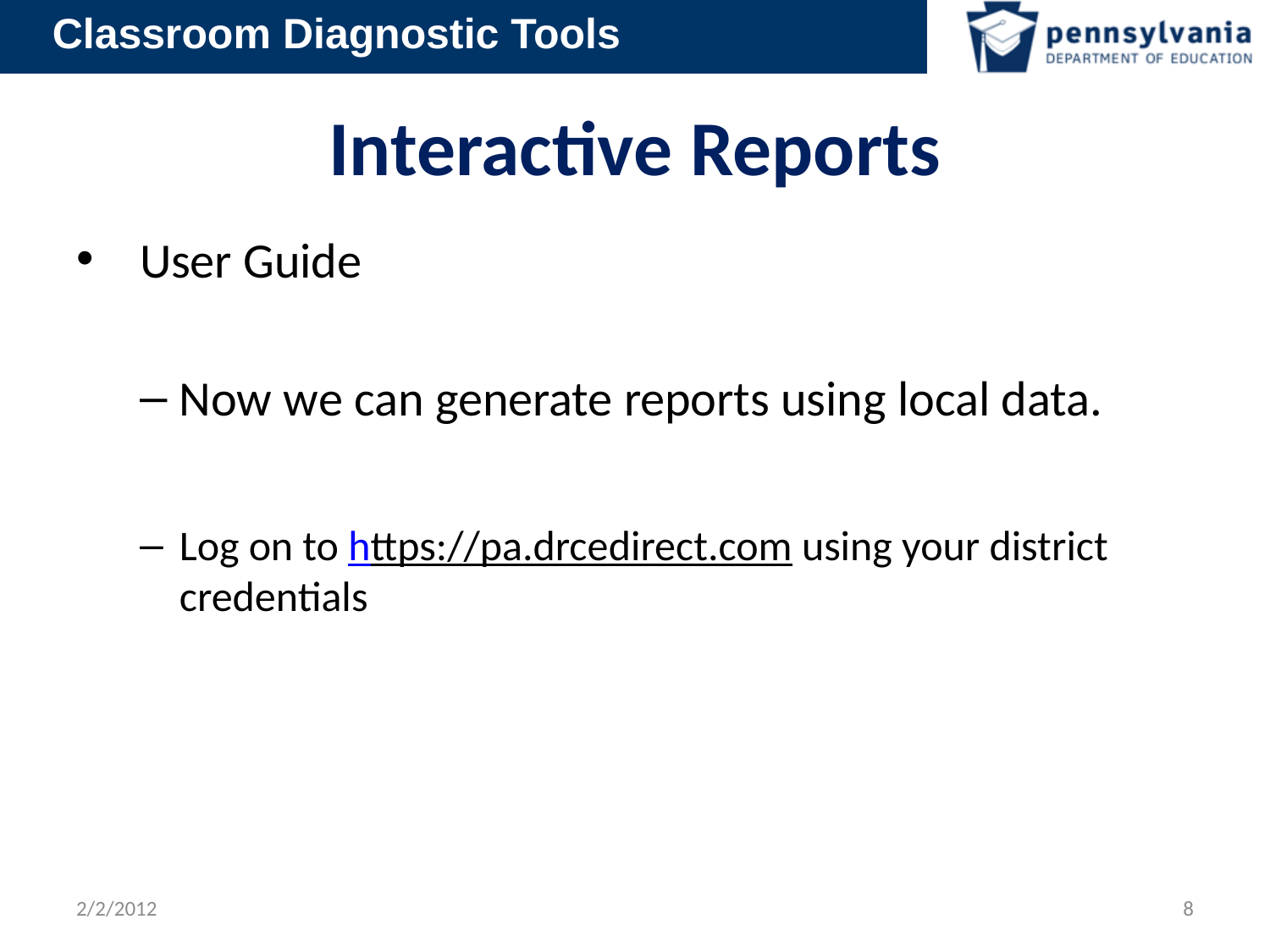

# Interactive Reports
User Guide

Now we can generate reports using local data.

Log on to https://pa.drcedirect.com using your district credentials

2/2/2012
8